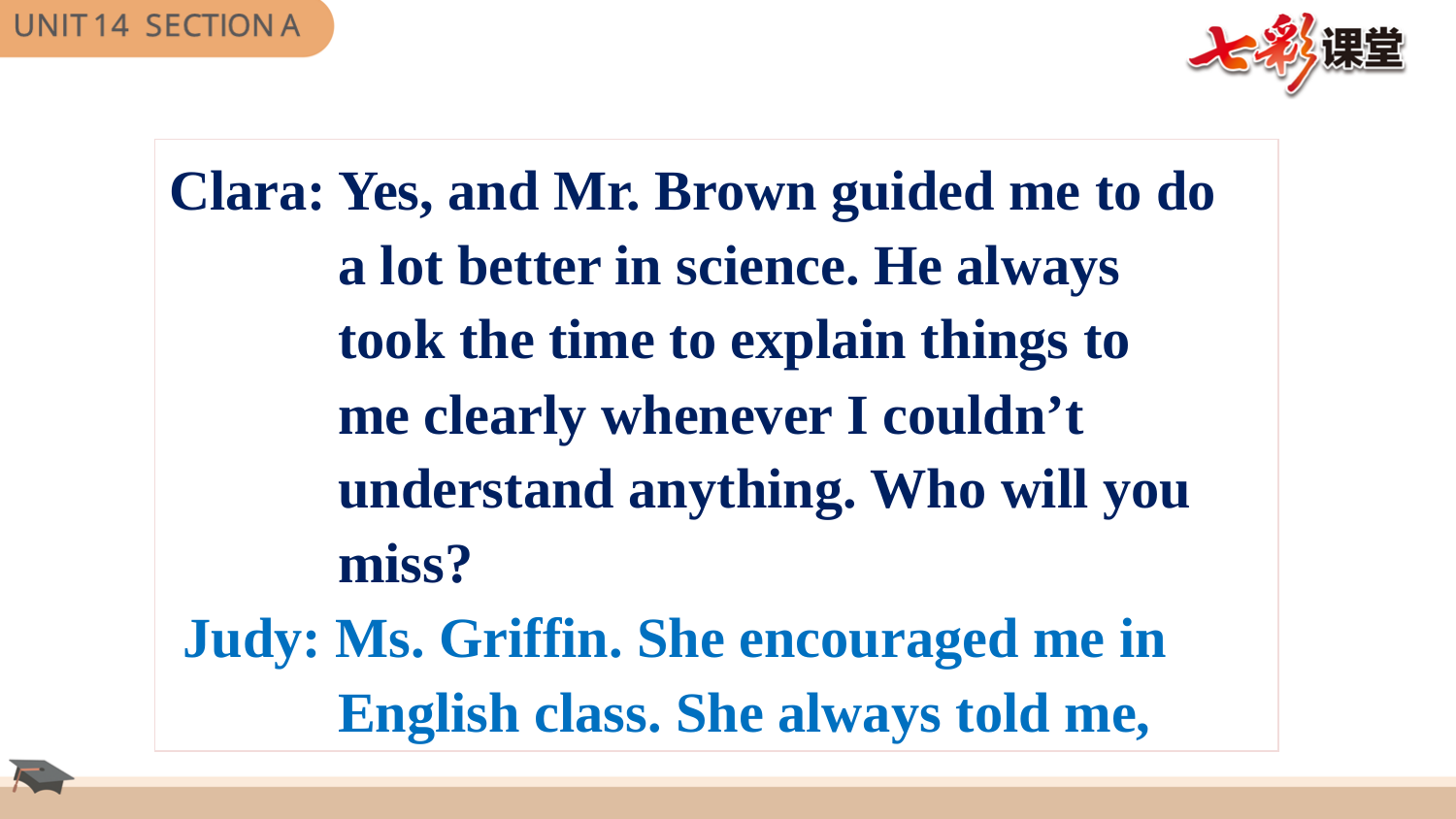

Clara: Yes, and Mr. Brown guided me to do
            a lot better in science. He always
            took the time to explain things to
            me clearly whenever I couldn’t
            understand anything. Who will you
            miss?
 Judy: Ms. Griffin. She encouraged me in
            English class. She always told me,